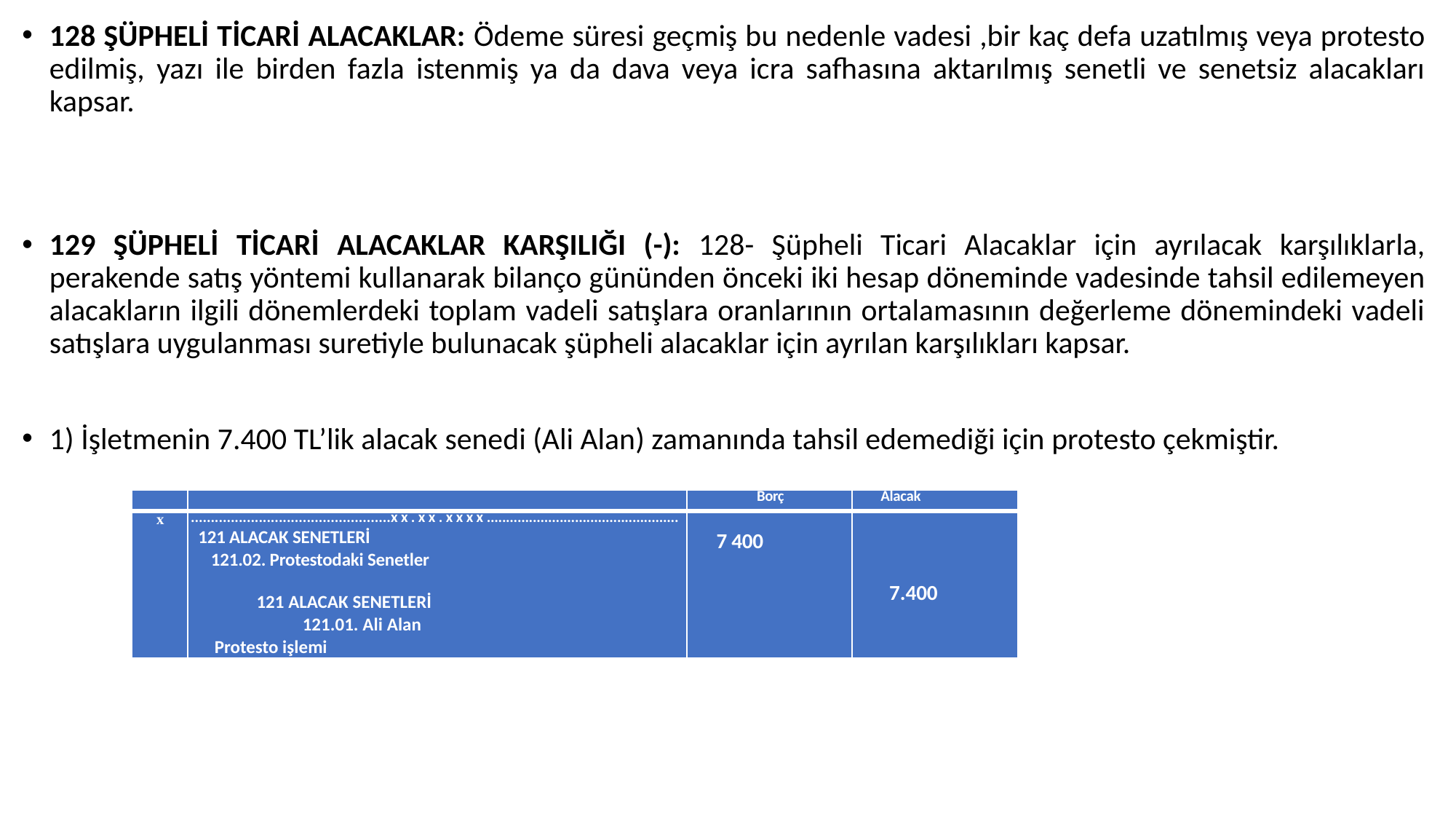

128 ŞÜPHELİ TİCARİ ALACAKLAR: Ödeme süresi geçmiş bu nedenle vadesi ,bir kaç defa uzatılmış veya protesto edilmiş, yazı ile birden fazla istenmiş ya da dava veya icra safhasına aktarılmış senetli ve senetsiz alacakları kapsar.

129 ŞÜPHELİ TİCARİ ALACAKLAR KARŞILIĞI (-): 128- Şüpheli Ticari Alacaklar için ayrılacak karşılıklarla, perakende satış yöntemi kullanarak bilanço gününden önceki iki hesap döneminde vadesinde tahsil edilemeyen alacakların ilgili dönemlerdeki toplam vadeli satışlara oranlarının ortalamasının değerleme dönemindeki vadeli satışlara uygulanması suretiyle bulunacak şüpheli alacaklar için ayrılan karşılıkları kapsar.

1) İşletmenin 7.400 TL’lik alacak senedi (Ali Alan) zamanında tahsil edemediği için protesto çekmiştir.

|  |  | Borç | Alacak |
| --- | --- | --- | --- |
| x | ..................................................xx.xx.xxxx.................................................. 121 ALACAK SENETLERİ 121.02. Protestodaki Senetler   121 ALACAK SENETLERİ 121.01. Ali Alan Protesto işlemi | 7 400 | 7.400 |